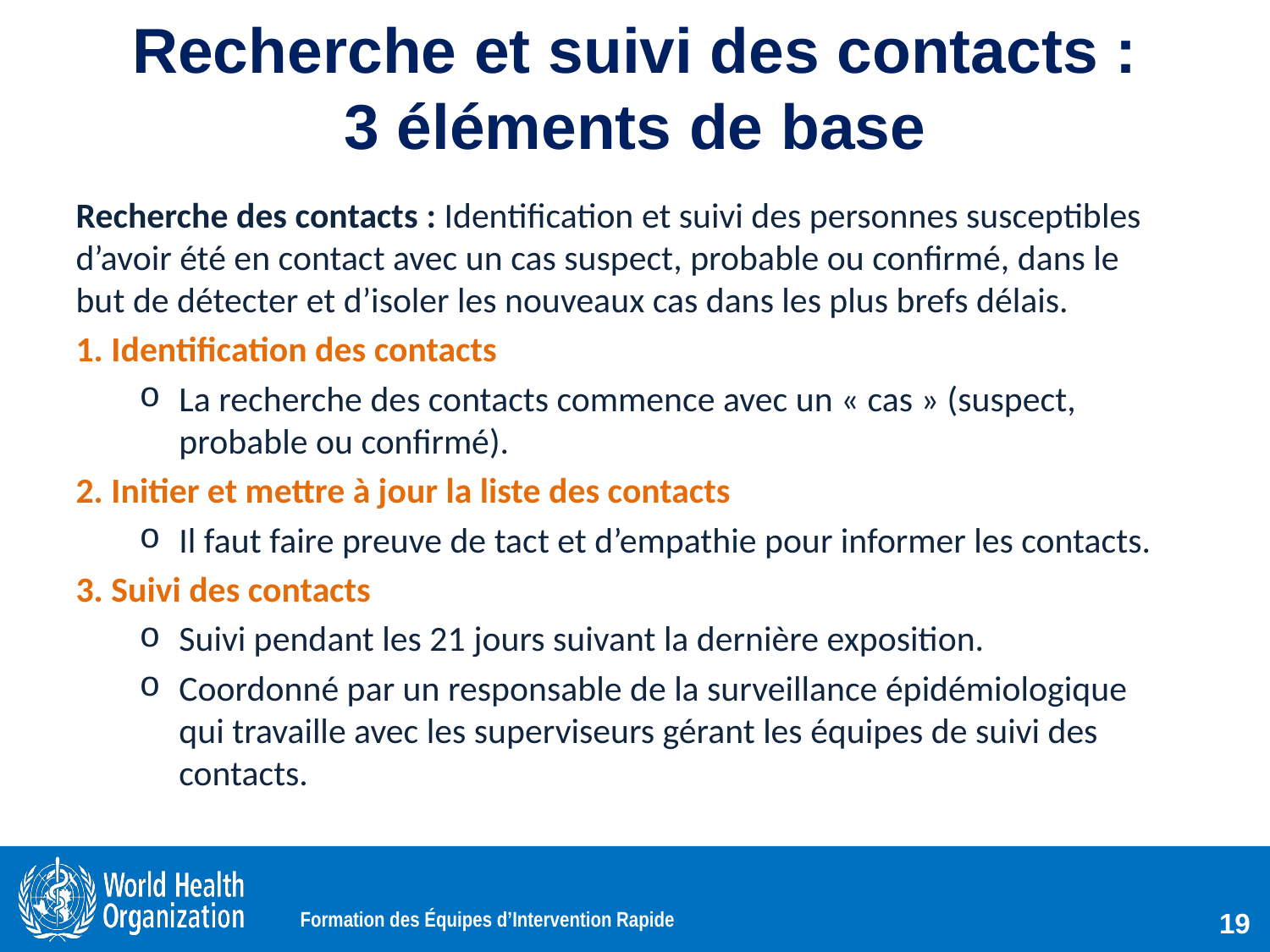

# Recherche et suivi des contacts : 3 éléments de base
Recherche des contacts : Identification et suivi des personnes susceptibles d’avoir été en contact avec un cas suspect, probable ou confirmé, dans le but de détecter et d’isoler les nouveaux cas dans les plus brefs délais.
 Identification des contacts
La recherche des contacts commence avec un « cas » (suspect, probable ou confirmé).
 Initier et mettre à jour la liste des contacts
Il faut faire preuve de tact et d’empathie pour informer les contacts.
 Suivi des contacts
Suivi pendant les 21 jours suivant la dernière exposition.
Coordonné par un responsable de la surveillance épidémiologique qui travaille avec les superviseurs gérant les équipes de suivi des contacts.